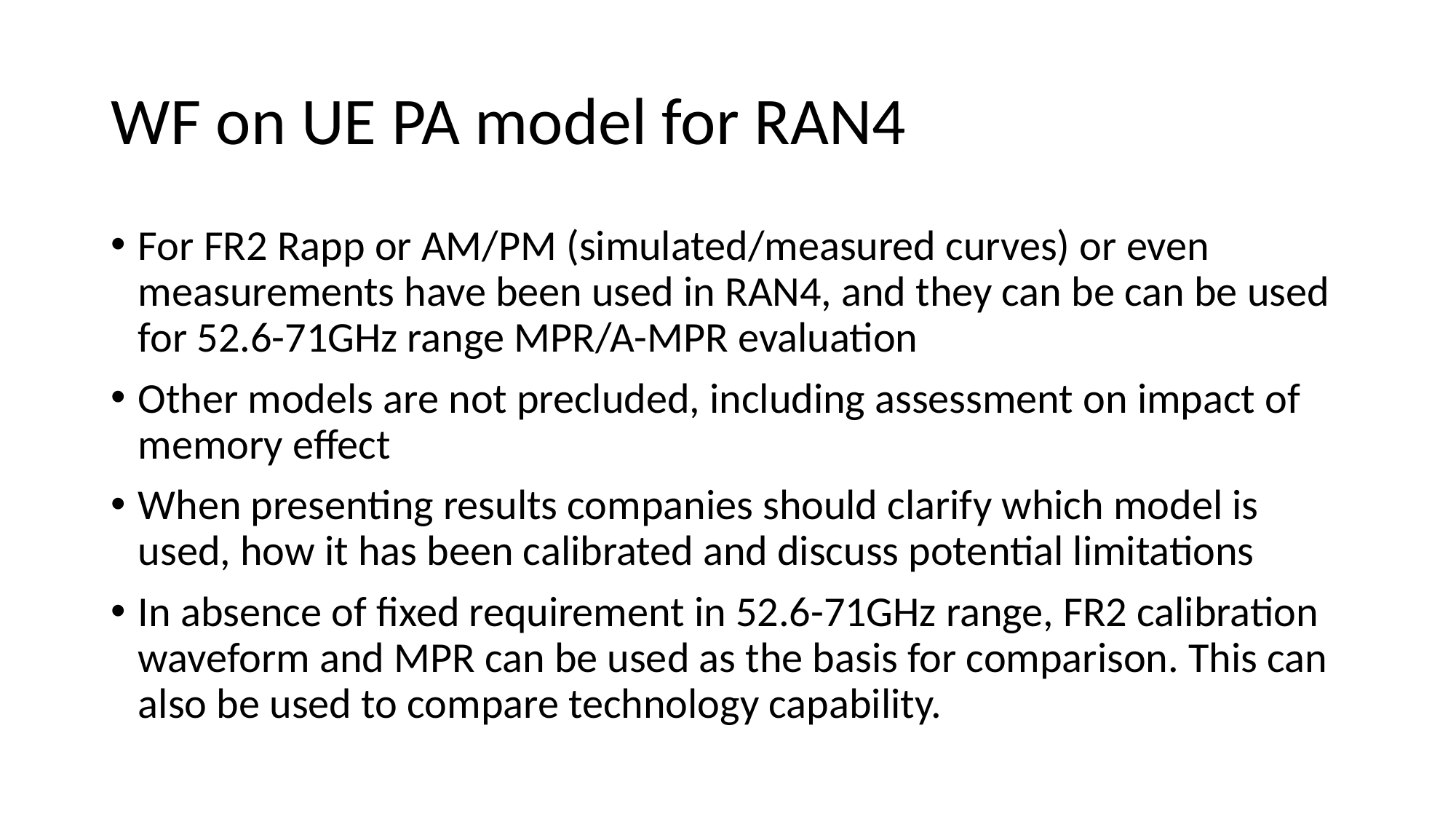

# WF on UE PA model for RAN4
For FR2 Rapp or AM/PM (simulated/measured curves) or even measurements have been used in RAN4, and they can be can be used for 52.6-71GHz range MPR/A-MPR evaluation
Other models are not precluded, including assessment on impact of memory effect
When presenting results companies should clarify which model is used, how it has been calibrated and discuss potential limitations
In absence of fixed requirement in 52.6-71GHz range, FR2 calibration waveform and MPR can be used as the basis for comparison. This can also be used to compare technology capability.